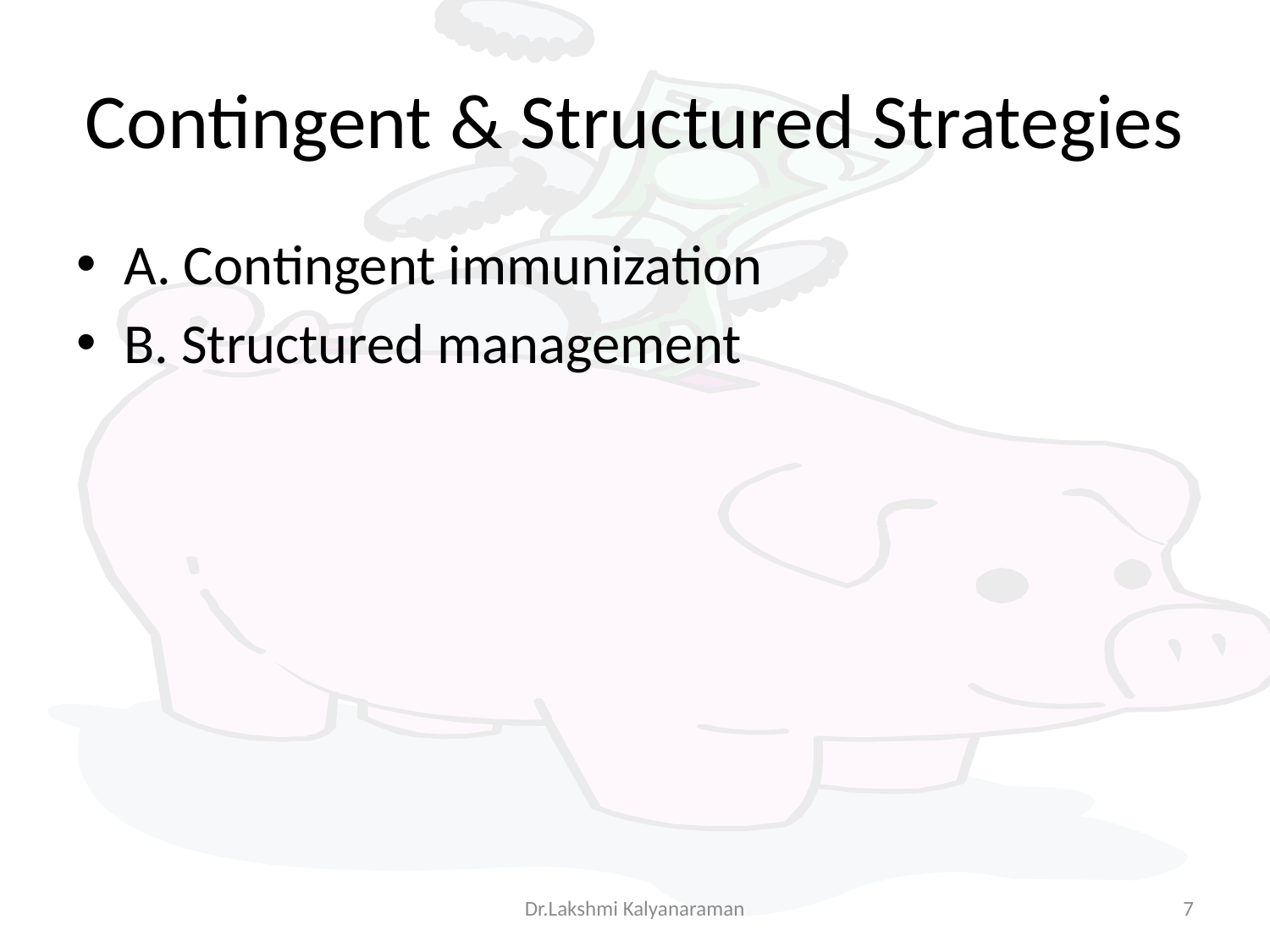

# Contingent & Structured Strategies
A. Contingent immunization
B. Structured management
Dr.Lakshmi Kalyanaraman
7